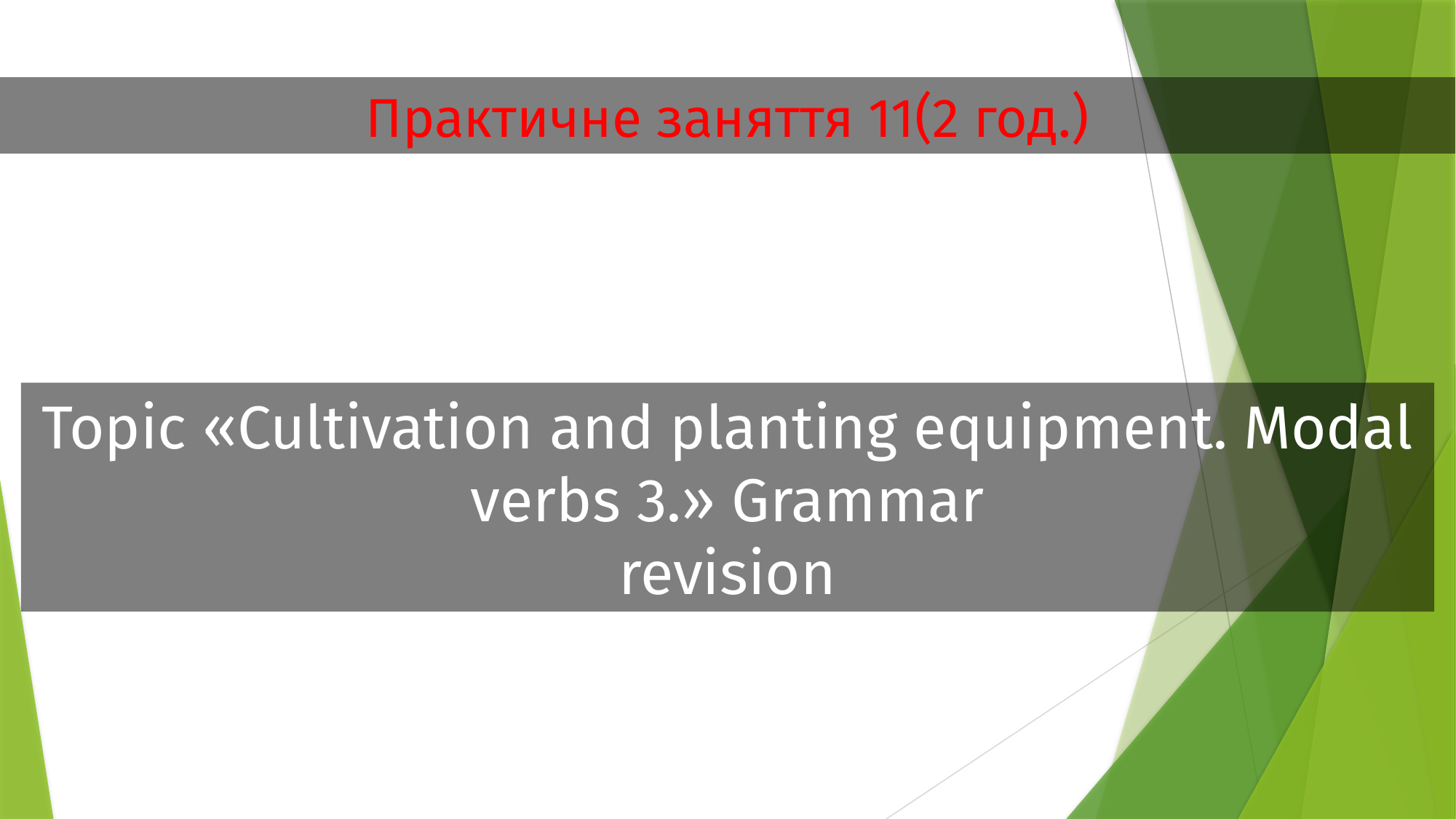

Практичне заняття 11(2 год.)
Topic «Cultivation and planting equipment. Modal verbs 3.» Grammar
revision